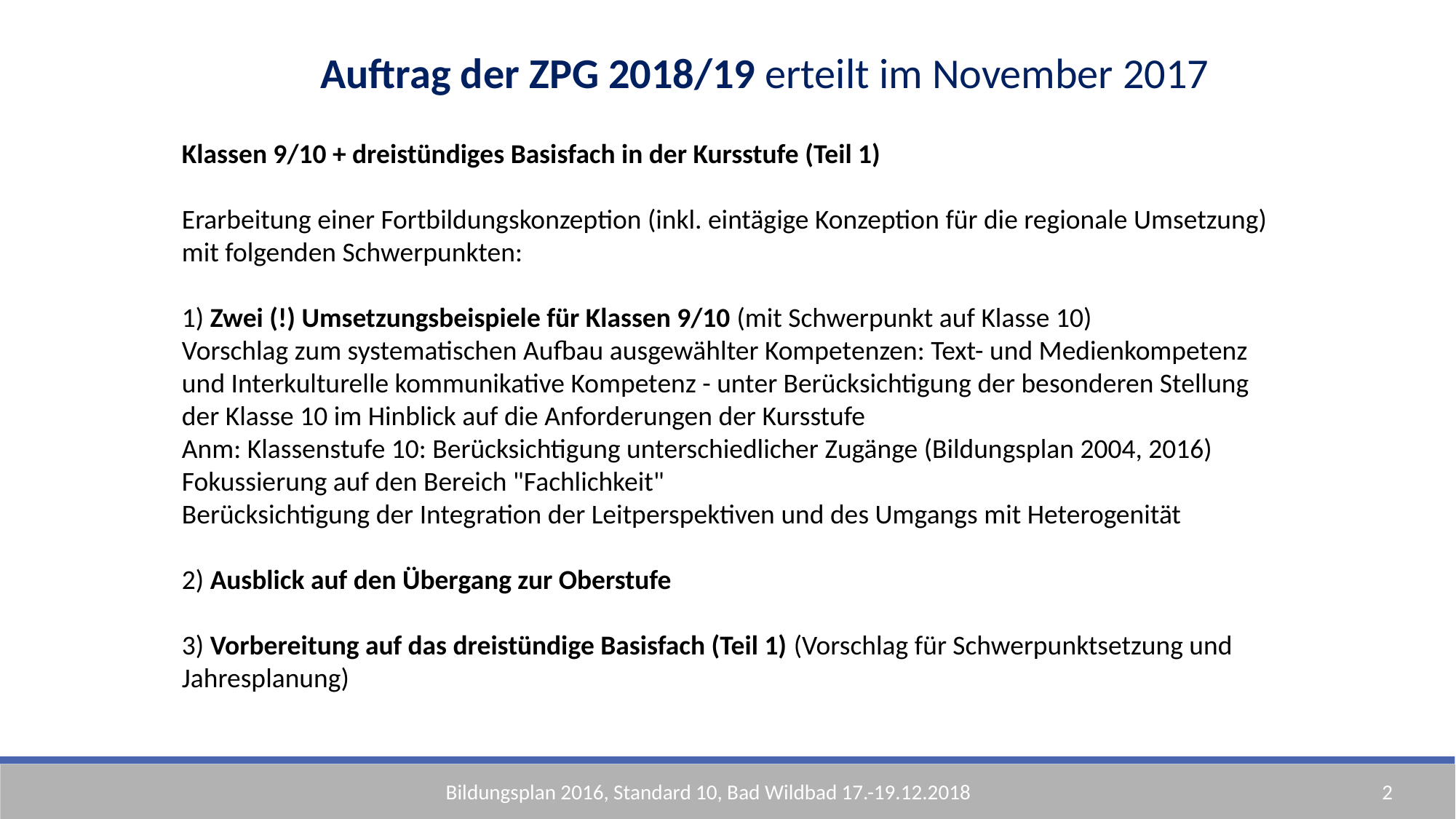

Auftrag der ZPG 2018/19 erteilt im November 2017

Klassen 9/10 + dreistündiges Basisfach in der Kursstufe (Teil 1)

Erarbeitung einer Fortbildungskonzeption (inkl. eintägige Konzeption für die regionale Umsetzung) mit folgenden Schwerpunkten:

1) Zwei (!) Umsetzungsbeispiele für Klassen 9/10 (mit Schwerpunkt auf Klasse 10)
Vorschlag zum systematischen Aufbau ausgewählter Kompetenzen: Text- und Medienkompetenz und Interkulturelle kommunikative Kompetenz - unter Berücksichtigung der besonderen Stellung der Klasse 10 im Hinblick auf die Anforderungen der Kursstufe
Anm: Klassenstufe 10: Berücksichtigung unterschiedlicher Zugänge (Bildungsplan 2004, 2016)
Fokussierung auf den Bereich "Fachlichkeit"
Berücksichtigung der Integration der Leitperspektiven und des Umgangs mit Heterogenität

2) Ausblick auf den Übergang zur Oberstufe

3) Vorbereitung auf das dreistündige Basisfach (Teil 1) (Vorschlag für Schwerpunktsetzung und Jahresplanung)